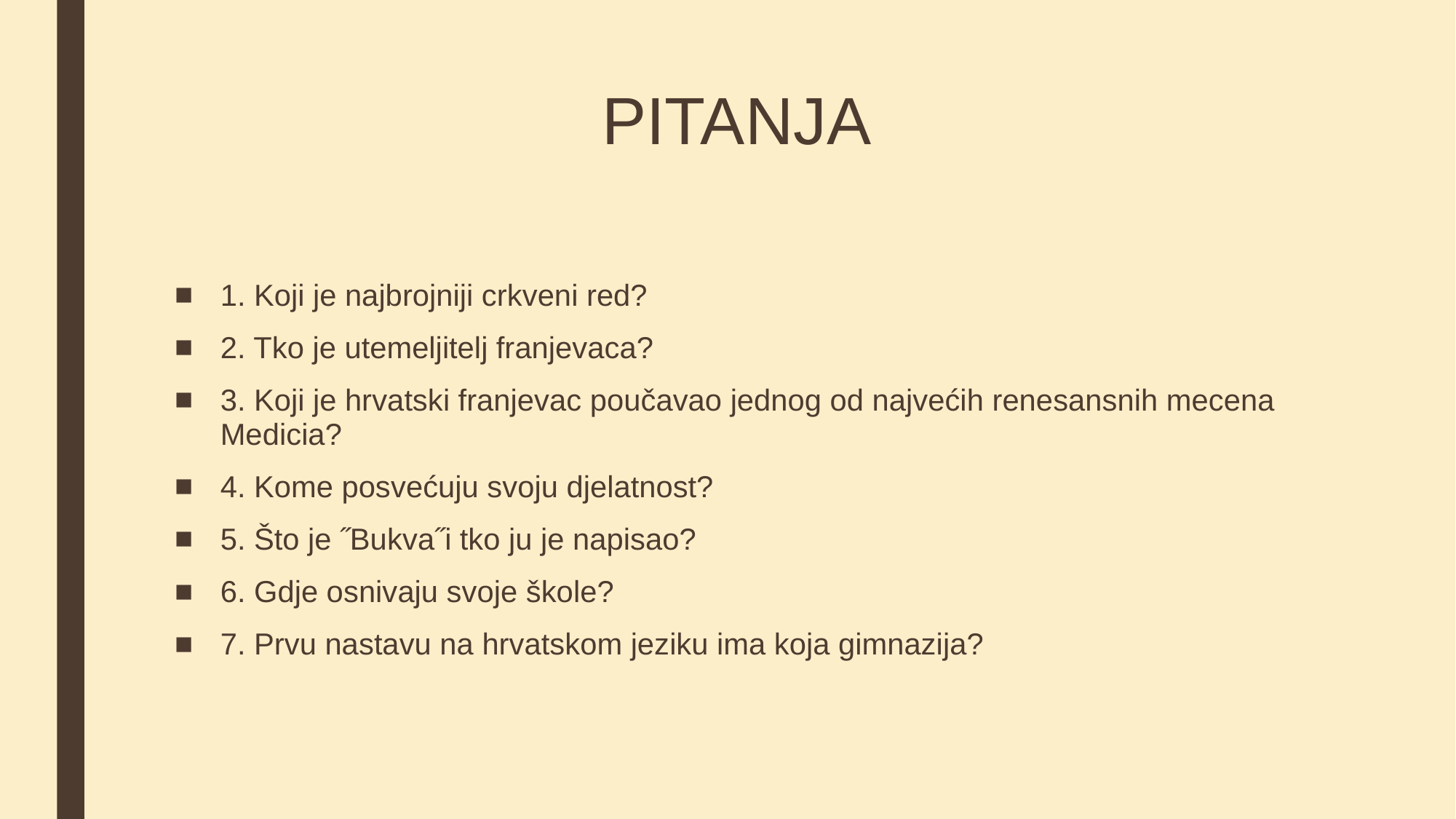

# PITANJA
1. Koji je najbrojniji crkveni red?
2. Tko je utemeljitelj franjevaca?
3. Koji je hrvatski franjevac poučavao jednog od najvećih renesansnih mecena Medicia?
4. Kome posvećuju svoju djelatnost?
5. Što je ˝Bukva˝i tko ju je napisao?
6. Gdje osnivaju svoje škole?
7. Prvu nastavu na hrvatskom jeziku ima koja gimnazija?